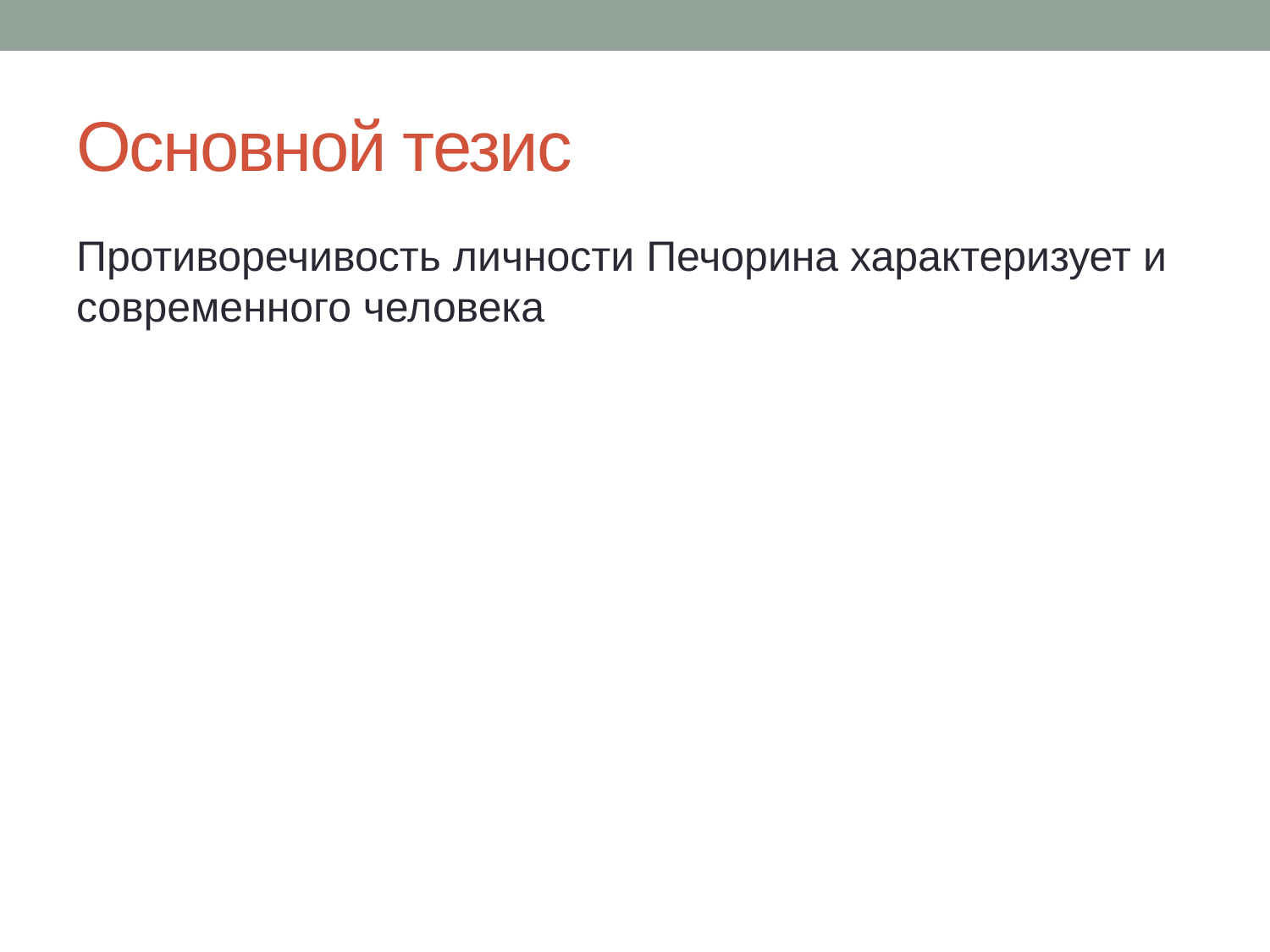

# Основной тезис
Противоречивость личности Печорина характеризует и современного человека